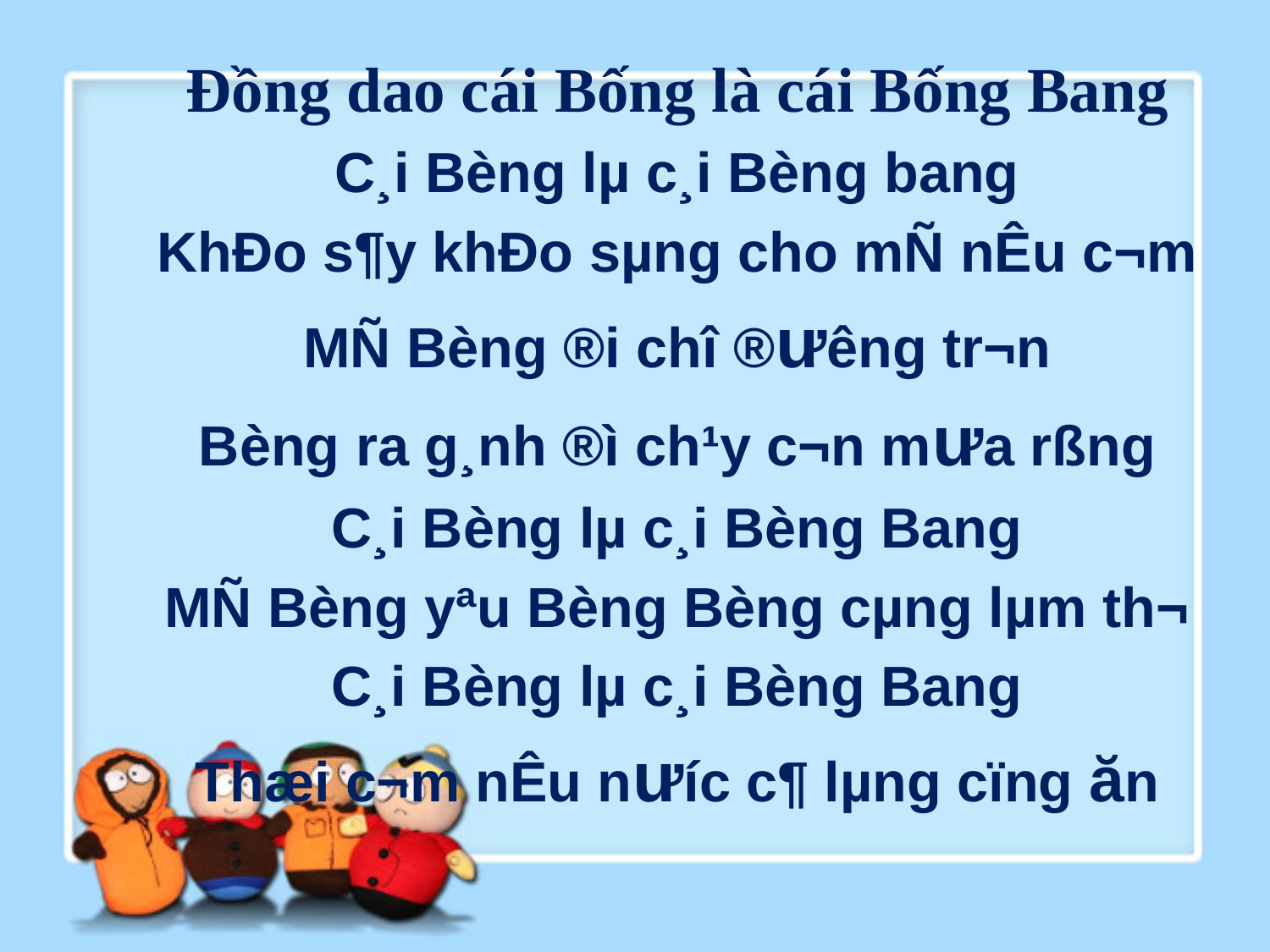

Đồng dao cái Bống là cái Bống Bang
C¸i Bèng lµ c¸i Bèng bang
KhÐo s¶y khÐo sµng cho mÑ nÊu c¬m
MÑ Bèng ®i chî ®­ưêng tr¬n
Bèng ra g¸nh ®ì ch¹y c¬n m­ưa rßng
C¸i Bèng lµ c¸i Bèng Bang
MÑ Bèng yªu Bèng Bèng cµng lµm th¬
C¸i Bèng lµ c¸i Bèng Bang
Thæi c¬m nÊu nư­íc c¶ lµng cïng ăn